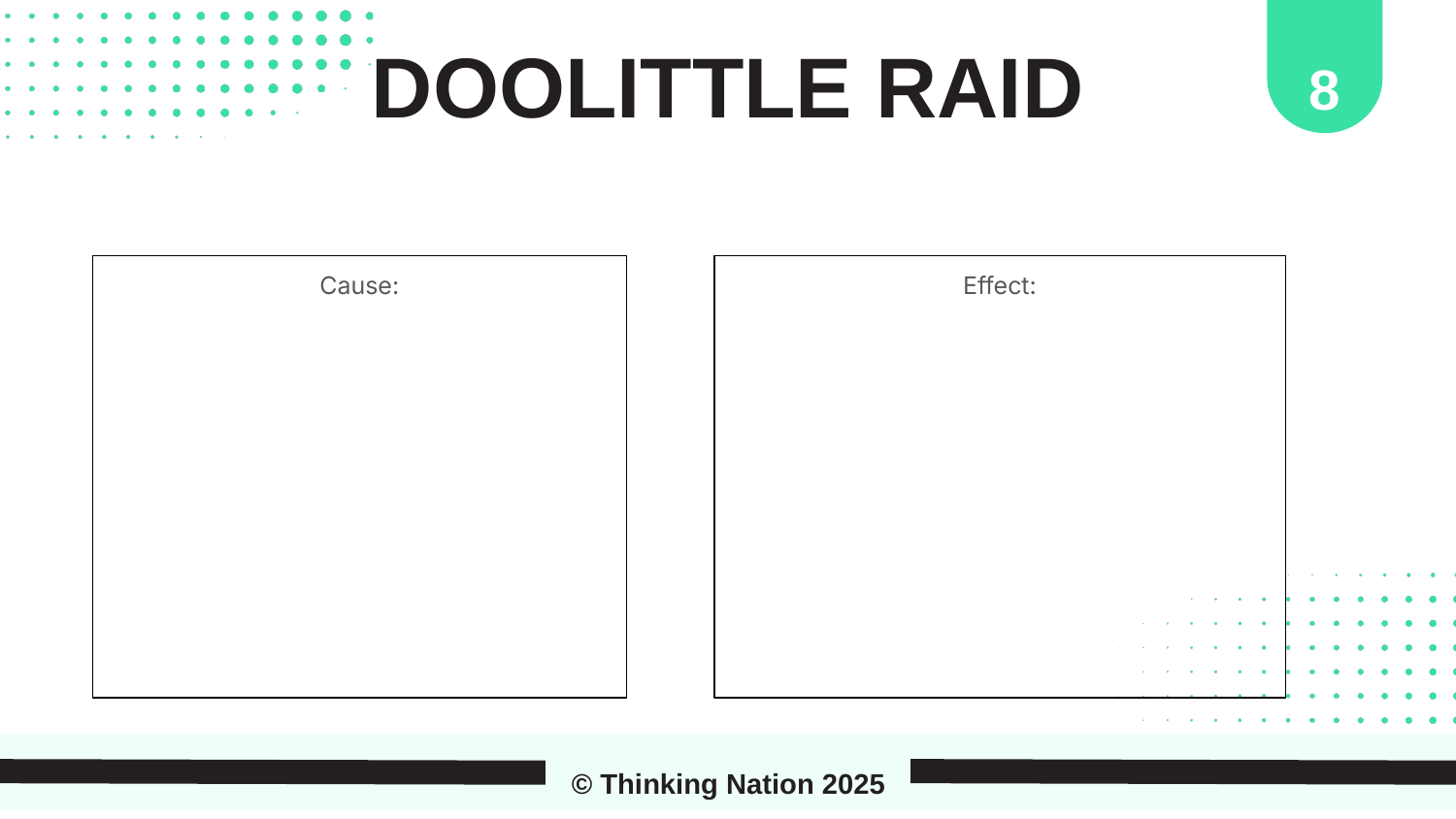

8
DOOLITTLE RAID
Cause:

Effect:

© Thinking Nation 2025